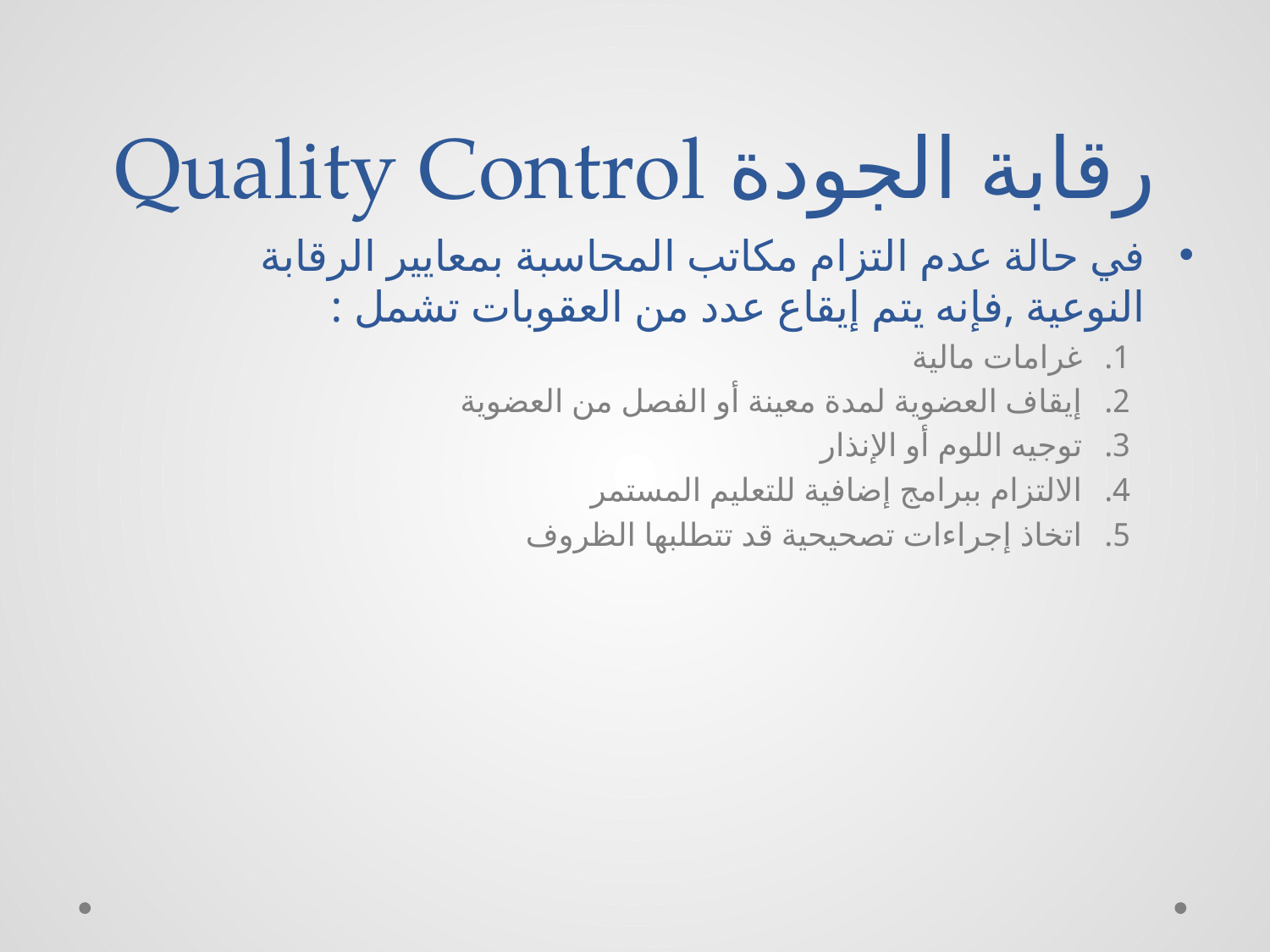

# رقابة الجودة Quality Control
في حالة عدم التزام مكاتب المحاسبة بمعايير الرقابة النوعية ,فإنه يتم إيقاع عدد من العقوبات تشمل :
غرامات مالية
إيقاف العضوية لمدة معينة أو الفصل من العضوية
توجيه اللوم أو الإنذار
الالتزام ببرامج إضافية للتعليم المستمر
اتخاذ إجراءات تصحيحية قد تتطلبها الظروف